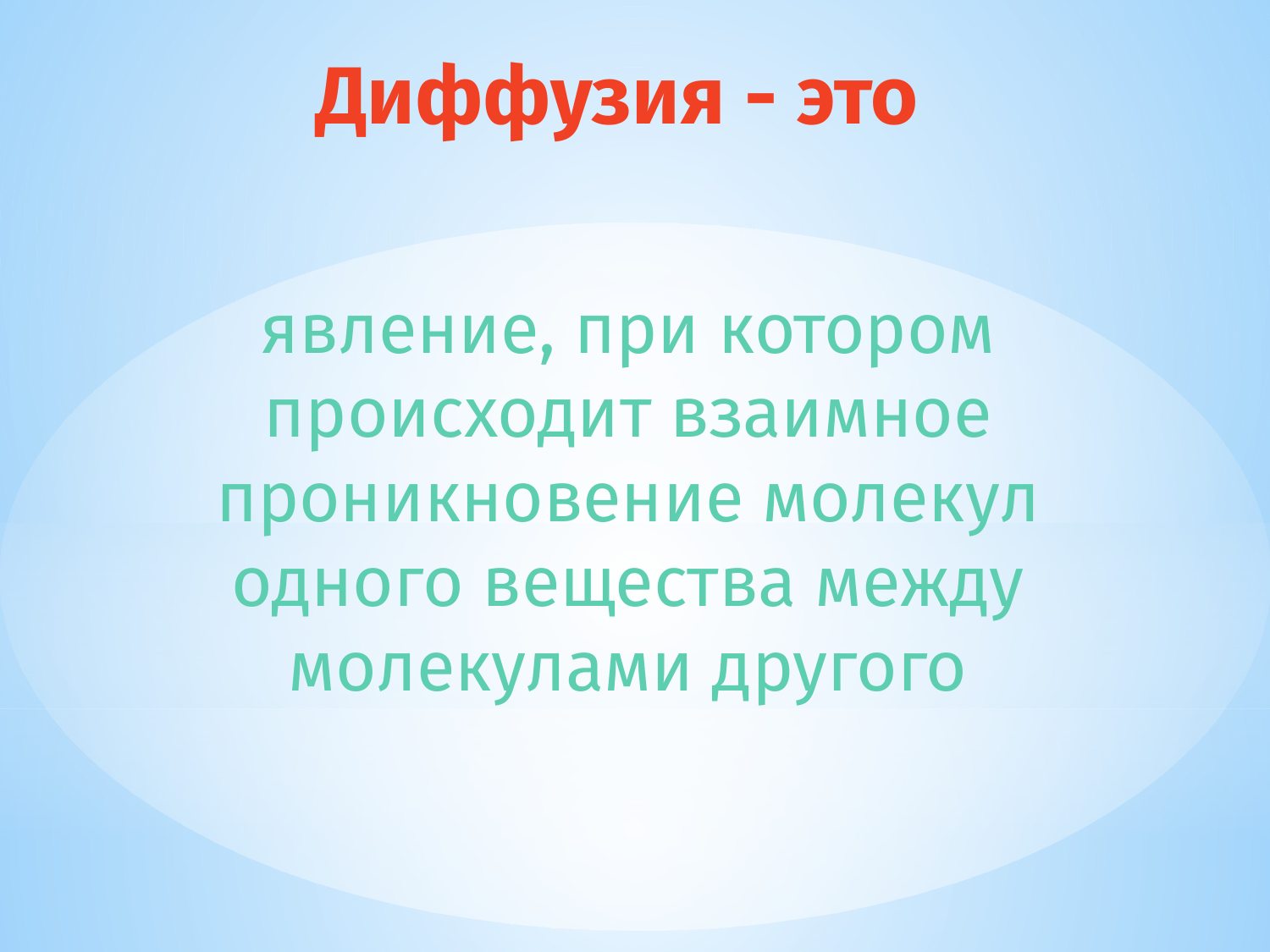

# Диффузия - это
явление, при котором происходит взаимное проникновение молекул одного вещества между молекулами другого